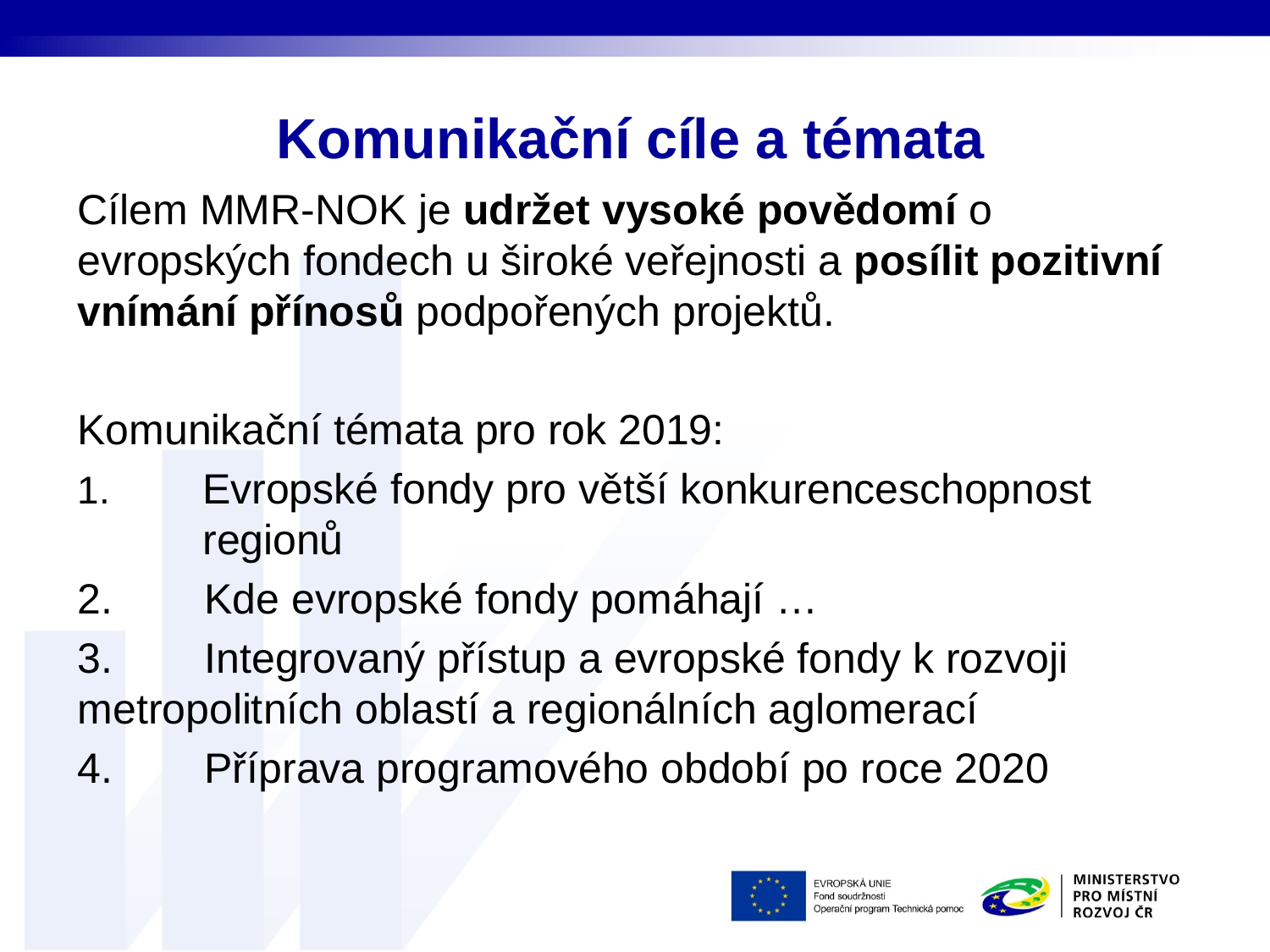

# Komunikační cíle a témata
Cílem MMR-NOK je udržet vysoké povědomí o evropských fondech u široké veřejnosti a posílit pozitivní vnímání přínosů podpořených projektů.

Komunikační témata pro rok 2019:
1.	Evropské fondy pro větší konkurenceschopnost regionů
2.	Kde evropské fondy pomáhají …
3.	Integrovaný přístup a evropské fondy k rozvoji 	metropolitních oblastí a regionálních aglomerací
4.	Příprava programového období po roce 2020